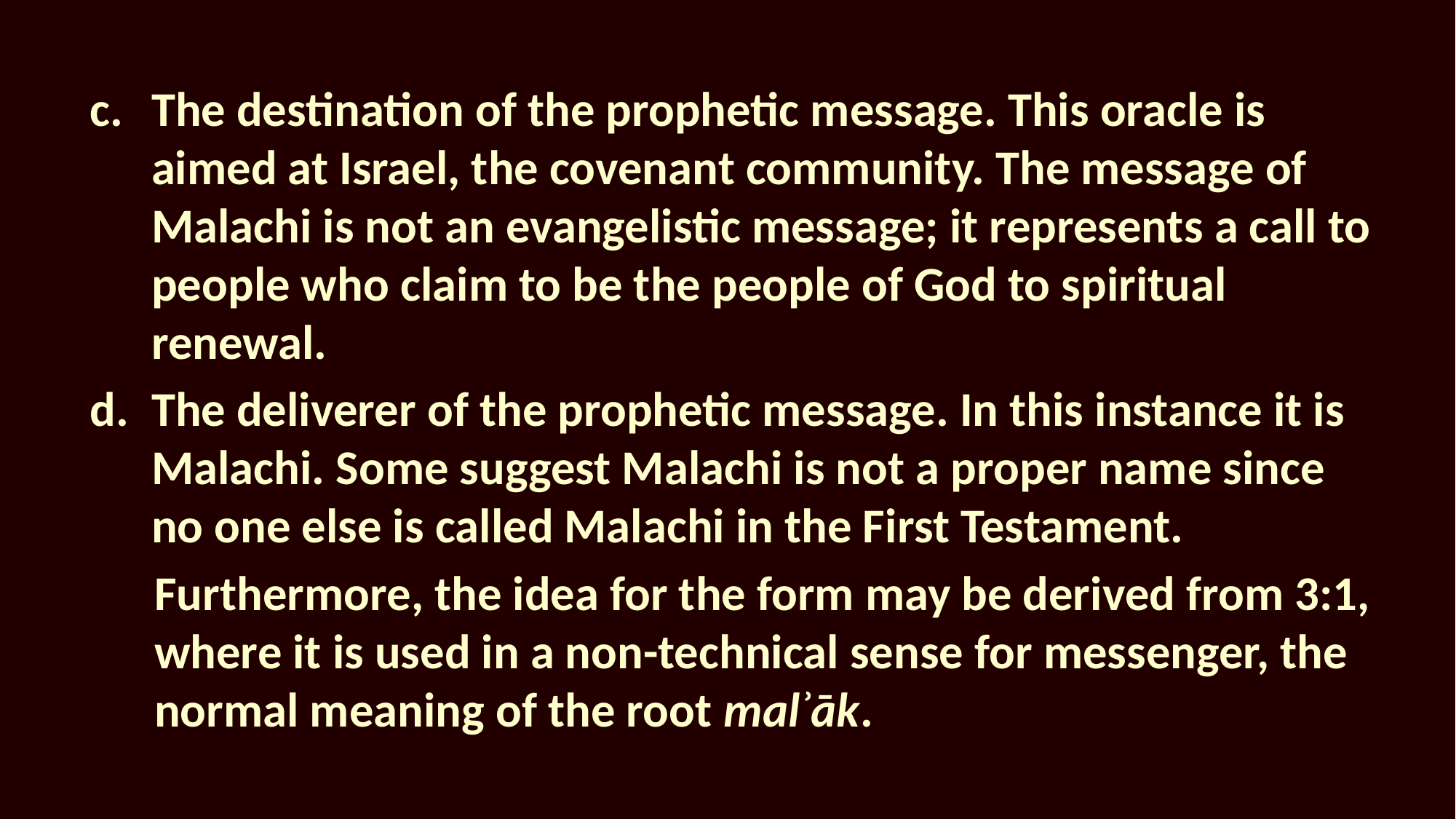

The destination of the prophetic message. This oracle is aimed at Israel, the covenant community. The message of Malachi is not an evangelistic message; it represents a call to people who claim to be the people of God to spiritual renewal.
The deliverer of the prophetic message. In this instance it is Malachi. Some suggest Malachi is not a proper name since no one else is called Malachi in the First Testament.
Furthermore, the idea for the form may be derived from 3:1, where it is used in a non-technical sense for messenger, the normal meaning of the root malʾāk.